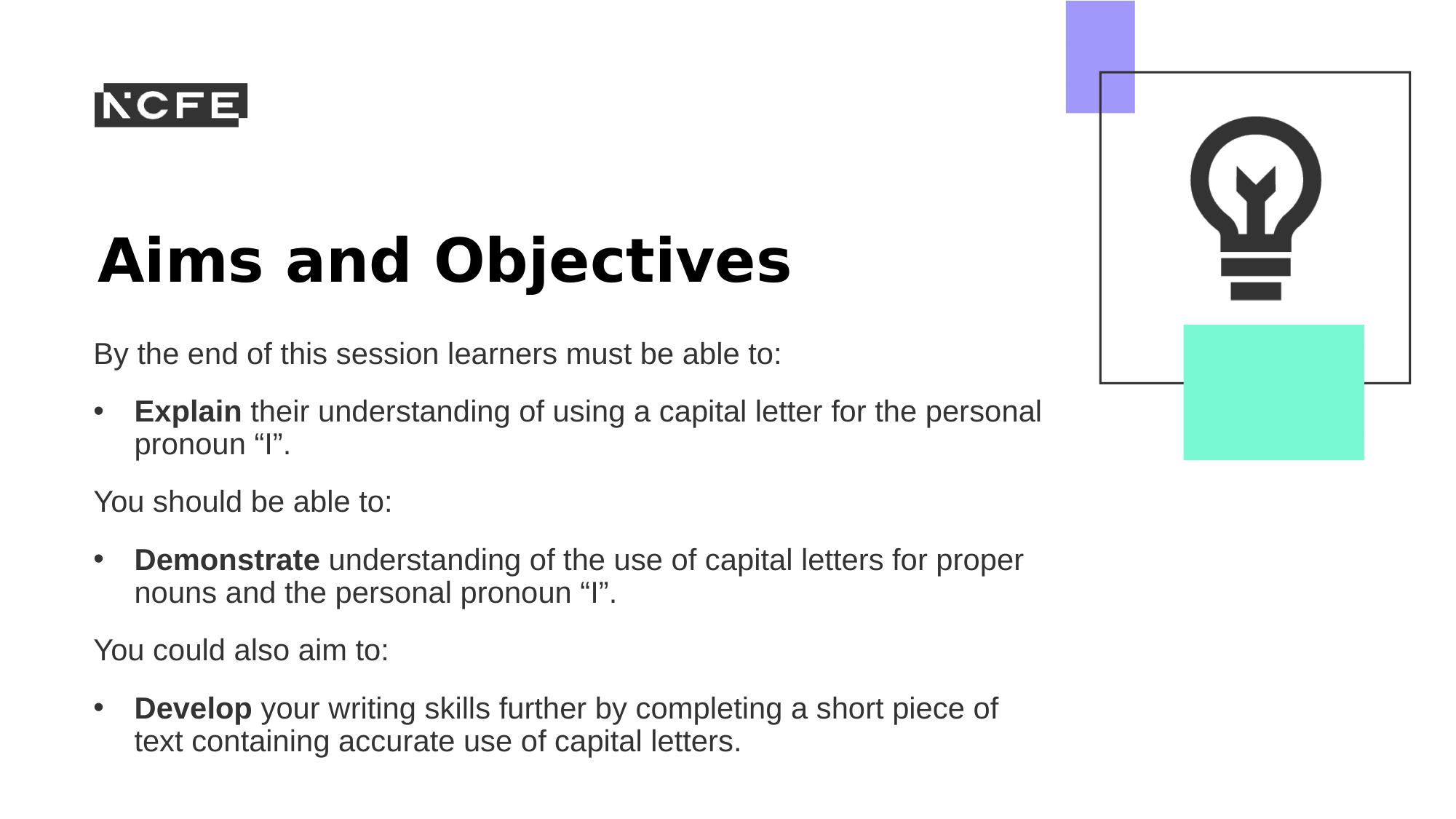

By the end of this session learners must be able to:
Explain their understanding of using a capital letter for the personal pronoun “I”.
You should be able to:
Demonstrate understanding of the use of capital letters for proper nouns and the personal pronoun “I”.
You could also aim to:
Develop your writing skills further by completing a short piece of text containing accurate use of capital letters.